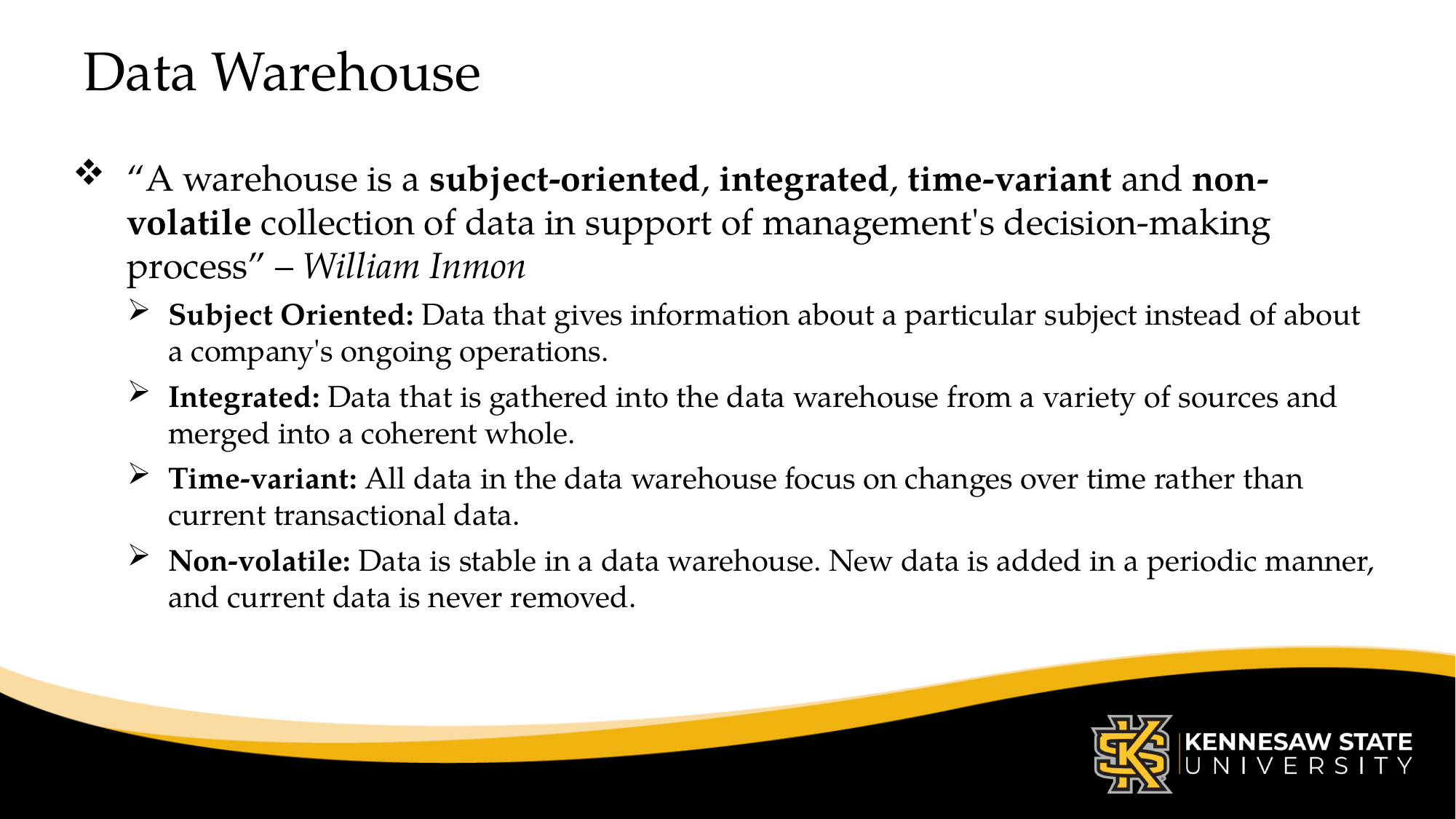

# Data Warehouse
“A warehouse is a subject-oriented, integrated, time-variant and non-volatile collection of data in support of management's decision-making process” – William Inmon
Subject Oriented: Data that gives information about a particular subject instead of about a company's ongoing operations.
Integrated: Data that is gathered into the data warehouse from a variety of sources and merged into a coherent whole.
Time-variant: All data in the data warehouse focus on changes over time rather than current transactional data.
Non-volatile: Data is stable in a data warehouse. New data is added in a periodic manner, and current data is never removed.